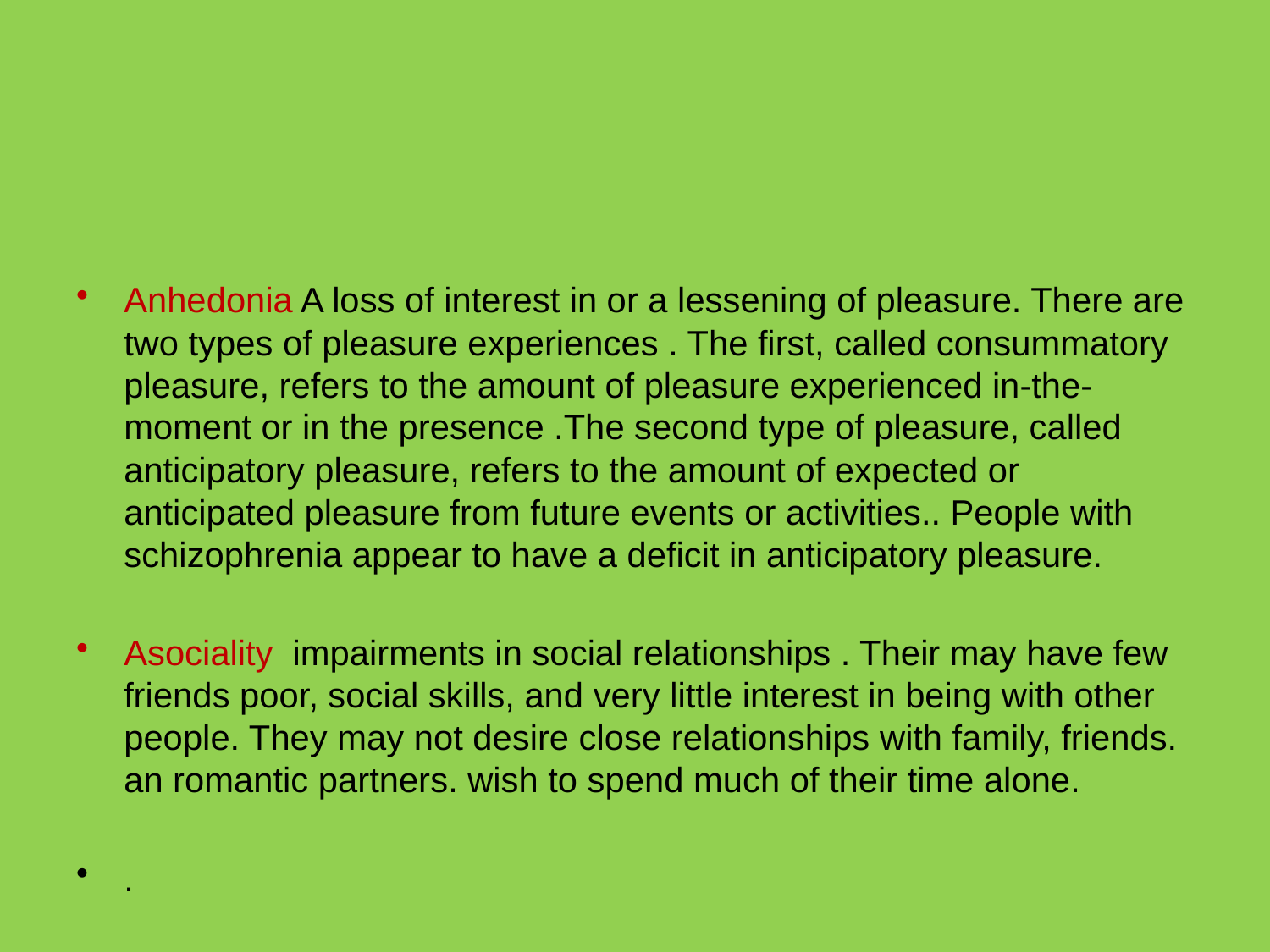

#

Anhedonia A loss of interest in or a lessening of pleasure. There are two types of pleasure experiences . The first, called consummatory pleasure, refers to the amount of pleasure experienced in-the-moment or in the presence .The second type of pleasure, called anticipatory pleasure, refers to the amount of expected or anticipated pleasure from future events or activities.. People with schizophrenia appear to have a deficit in anticipatory pleasure.

Asociality  impairments in social relationships . Their may have few friends poor, social skills, and very little interest in being with other people. They may not desire close relationships with family, friends. an romantic partners. wish to spend much of their time alone.

.